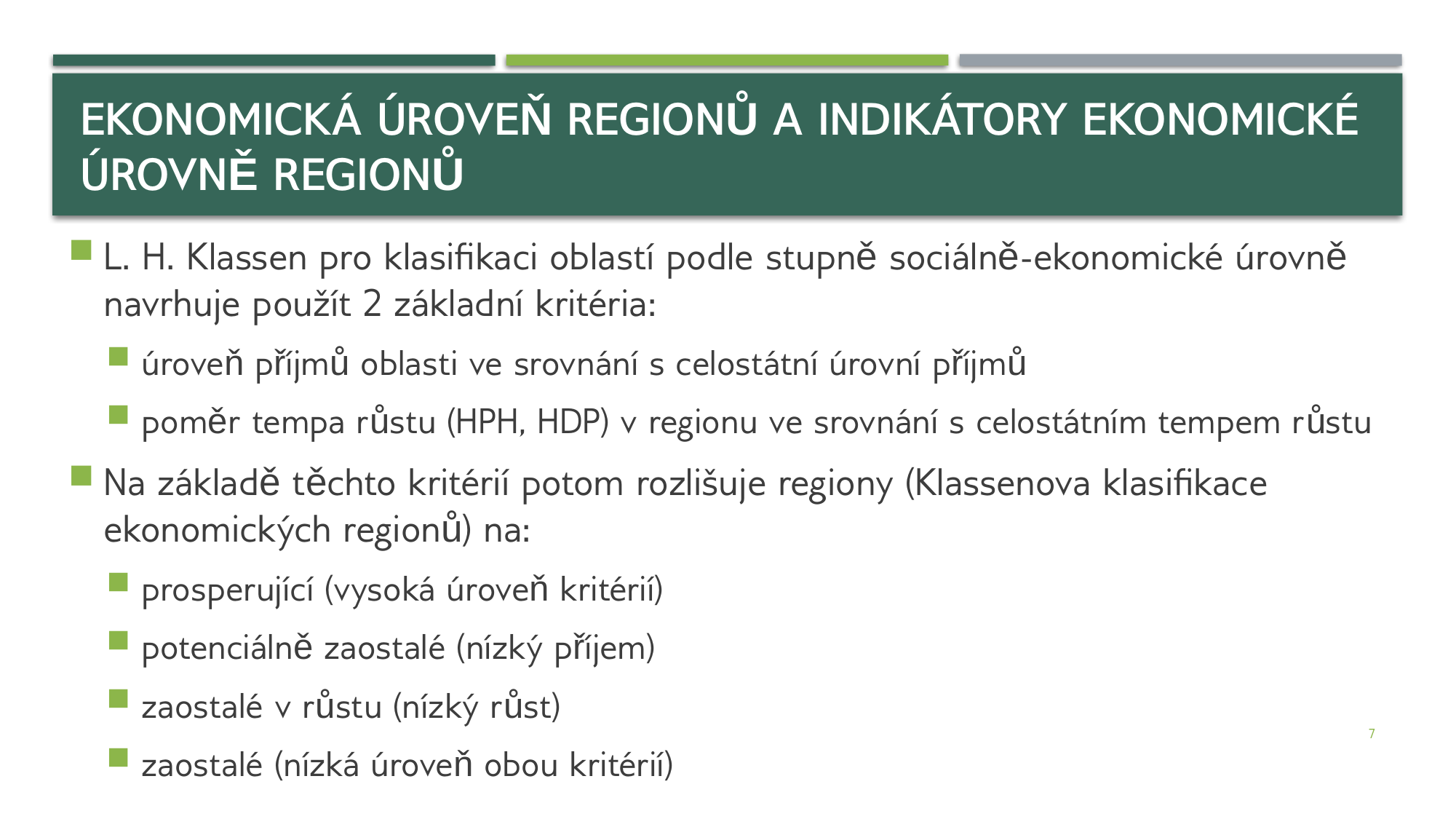

# Ekonomická úroveň regionů a indikátory ekonomické úrovně regionů
L. H. Klassen pro klasifikaci oblastí podle stupně sociálně-ekonomické úrovně navrhuje použít 2 základní kritéria:
úroveň příjmů oblasti ve srovnání s celostátní úrovní příjmů
poměr tempa růstu (HPH, HDP) v regionu ve srovnání s celostátním tempem růstu
Na základě těchto kritérií potom rozlišuje regiony (Klassenova klasifikace ekonomických regionů) na:
prosperující (vysoká úroveň kritérií)
potenciálně zaostalé (nízký příjem)
zaostalé v růstu (nízký růst)
zaostalé (nízká úroveň obou kritérií)
7